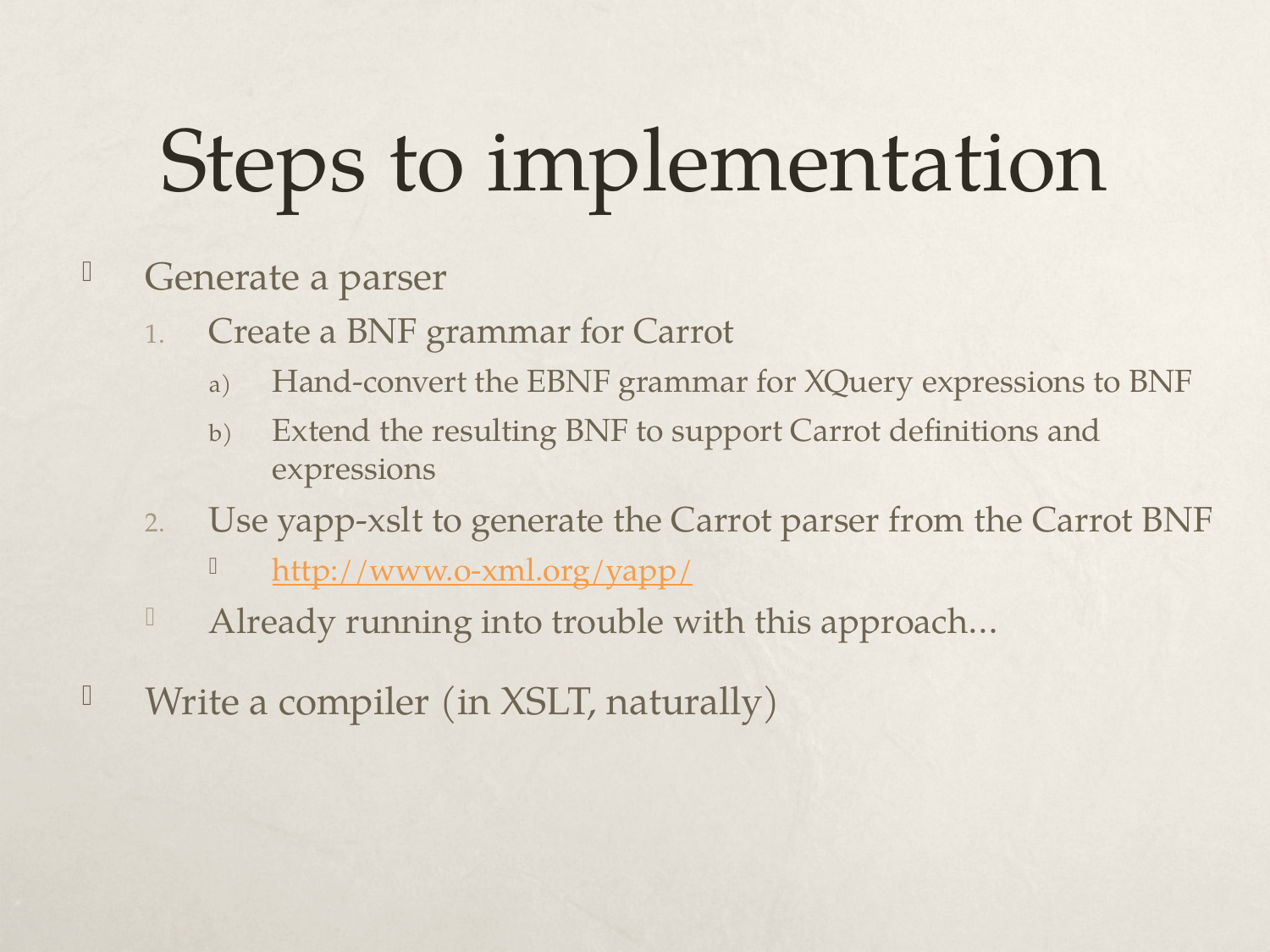

# Steps to implementation
Generate a parser
Create a BNF grammar for Carrot
Hand-convert the EBNF grammar for XQuery expressions to BNF
Extend the resulting BNF to support Carrot definitions and expressions
Use yapp-xslt to generate the Carrot parser from the Carrot BNF
http://www.o-xml.org/yapp/
Already running into trouble with this approach…
Write a compiler (in XSLT, naturally)